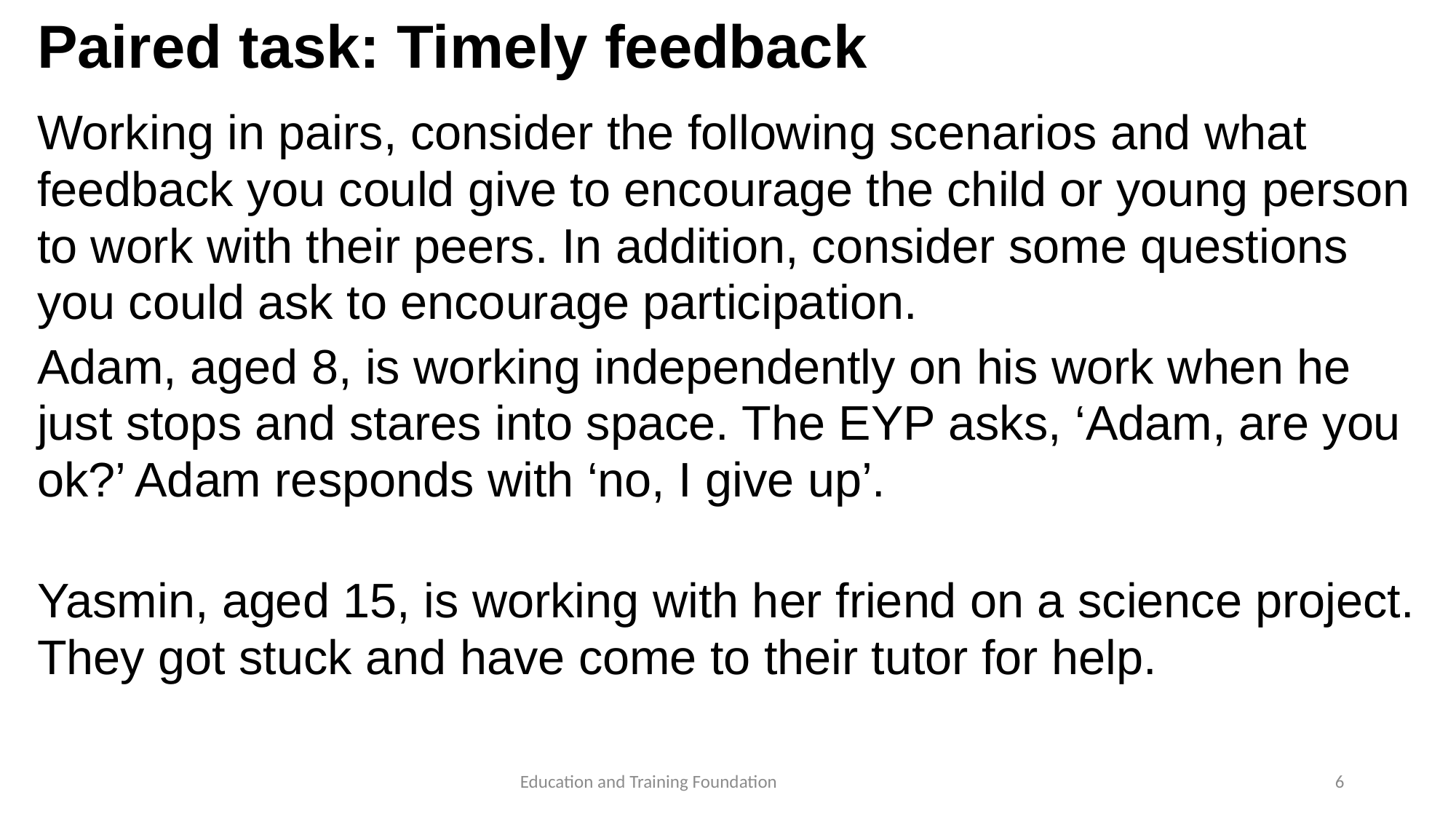

# Paired task: Timely feedback
Working in pairs, consider the following scenarios and what feedback you could give to encourage the child or young person to work with their peers. In addition, consider some questions you could ask to encourage participation.
Adam, aged 8, is working independently on his work when he just stops and stares into space. The EYP asks, ‘Adam, are you ok?’ Adam responds with ‘no, I give up’.

Yasmin, aged 15, is working with her friend on a science project. They got stuck and have come to their tutor for help.

6
Education and Training Foundation